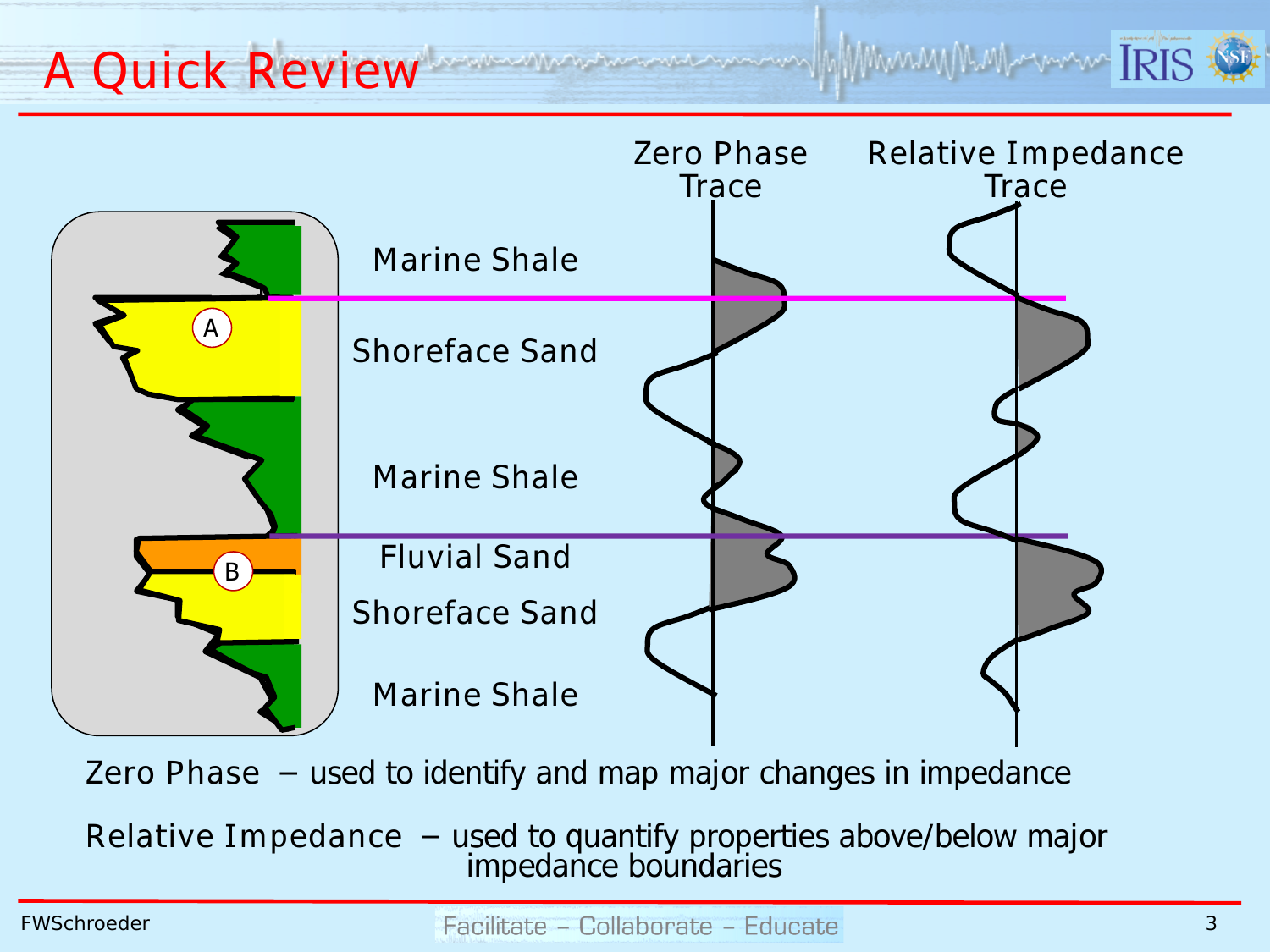

# A Quick Review
Relative Impedance
Trace

Relative Impedance  – used to quantify properties above/below major 			impedance boundaries
Zero Phase Trace

Marine Shale

A

Shoreface Sand

Marine Shale

Fluvial Sand

B

Shoreface Sand

Marine Shale
Zero Phase  – used to identify and map major changes in impedance